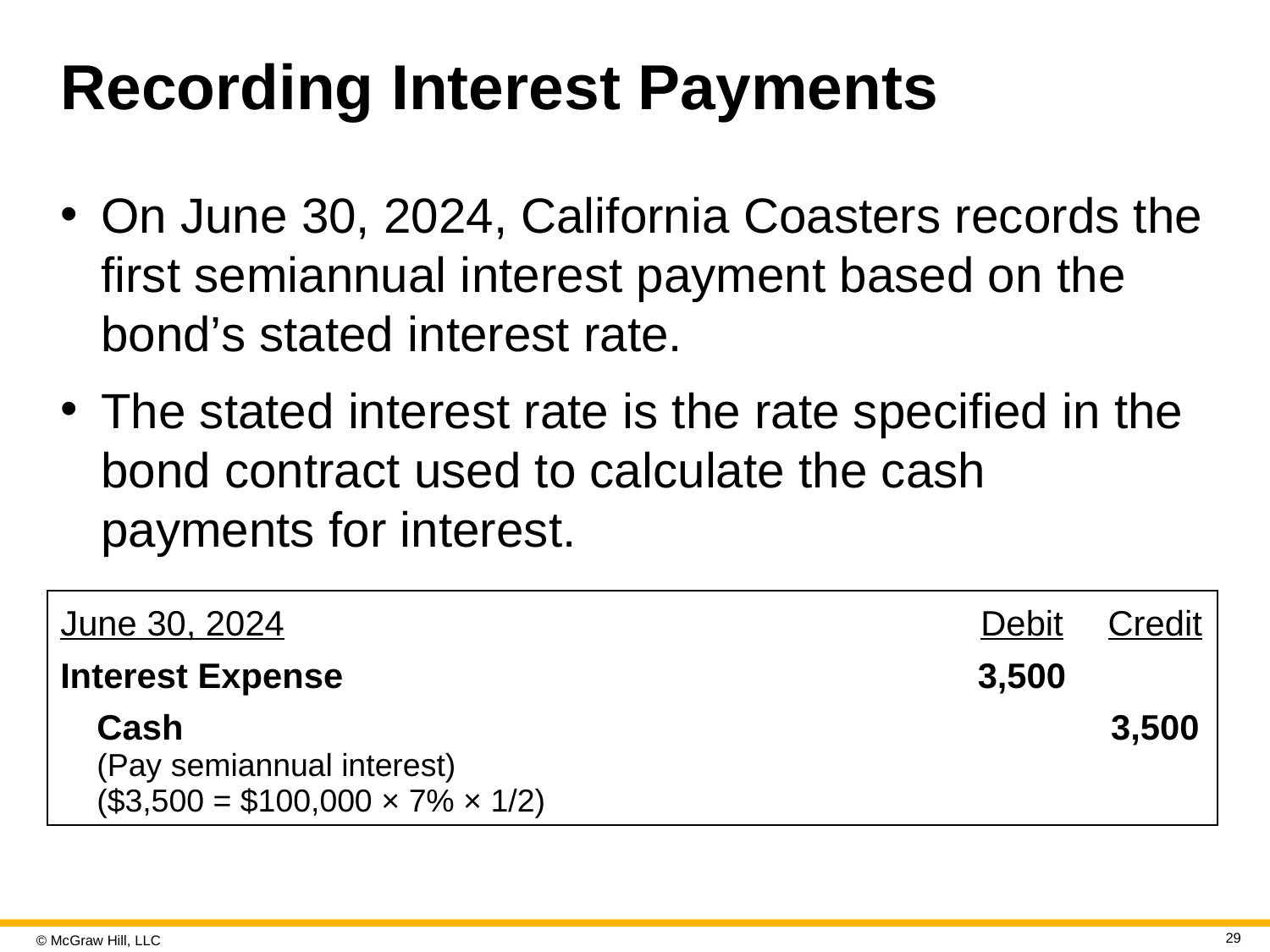

# Recording Interest Payments
On June 30, 2024, California Coasters records the first semiannual interest payment based on the bond’s stated interest rate.
The stated interest rate is the rate specified in the bond contract used to calculate the cash payments for interest.
| June 30, 2024 | Debit | Credit |
| --- | --- | --- |
| Interest Expense | 3,500 |  |
| Cash (Pay semiannual interest) ($3,500 = $100,000 × 7% × 1/2) |  | 3,500 |
29